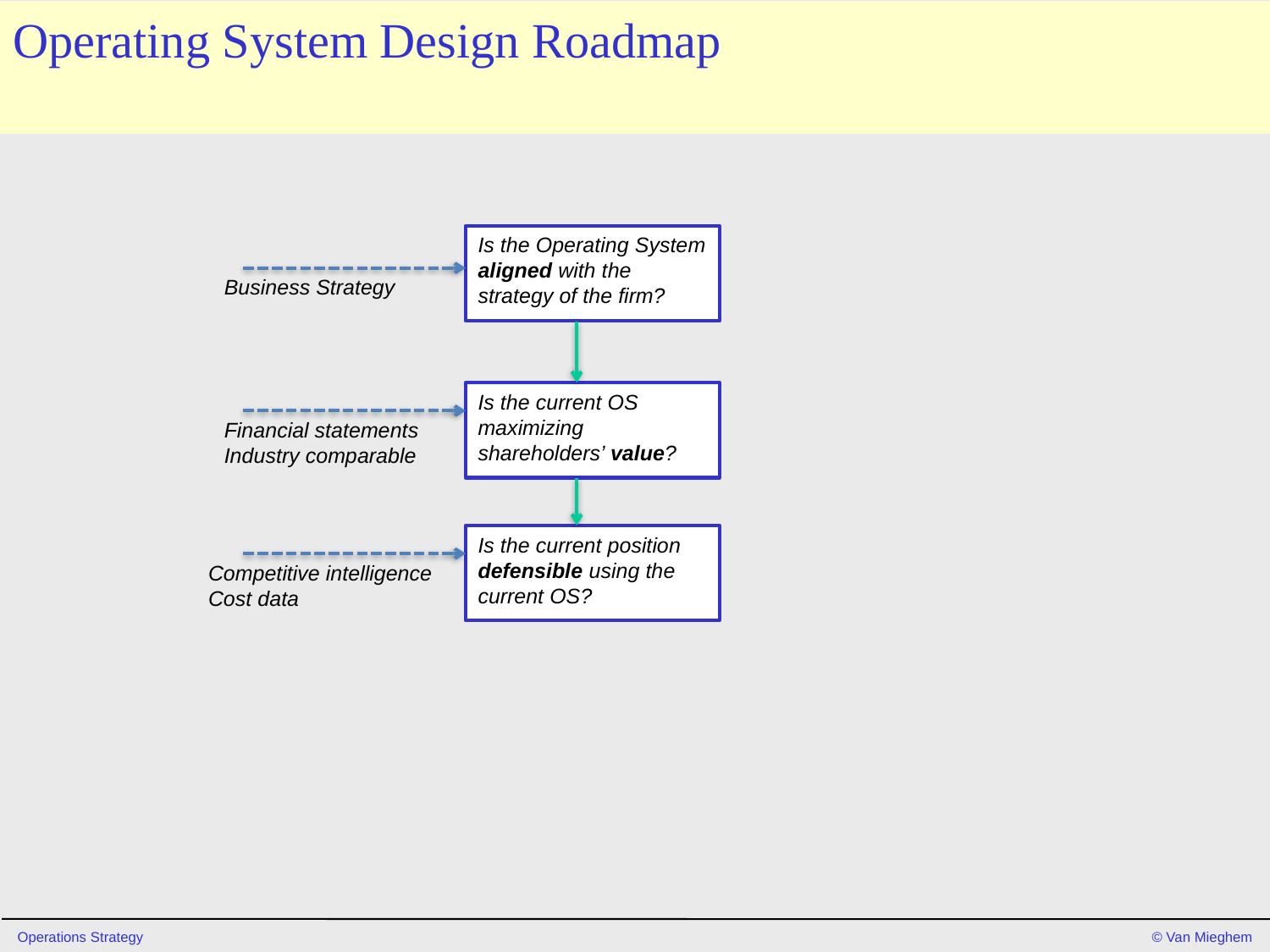

# Operating System Design Roadmap
Is the Operating System aligned with the strategy of the firm?
Business Strategy
Is the current OS maximizing shareholders’ value?
Financial statements
Industry comparable

Is the current position defensible using the current OS?
Competitive intelligence
Cost data